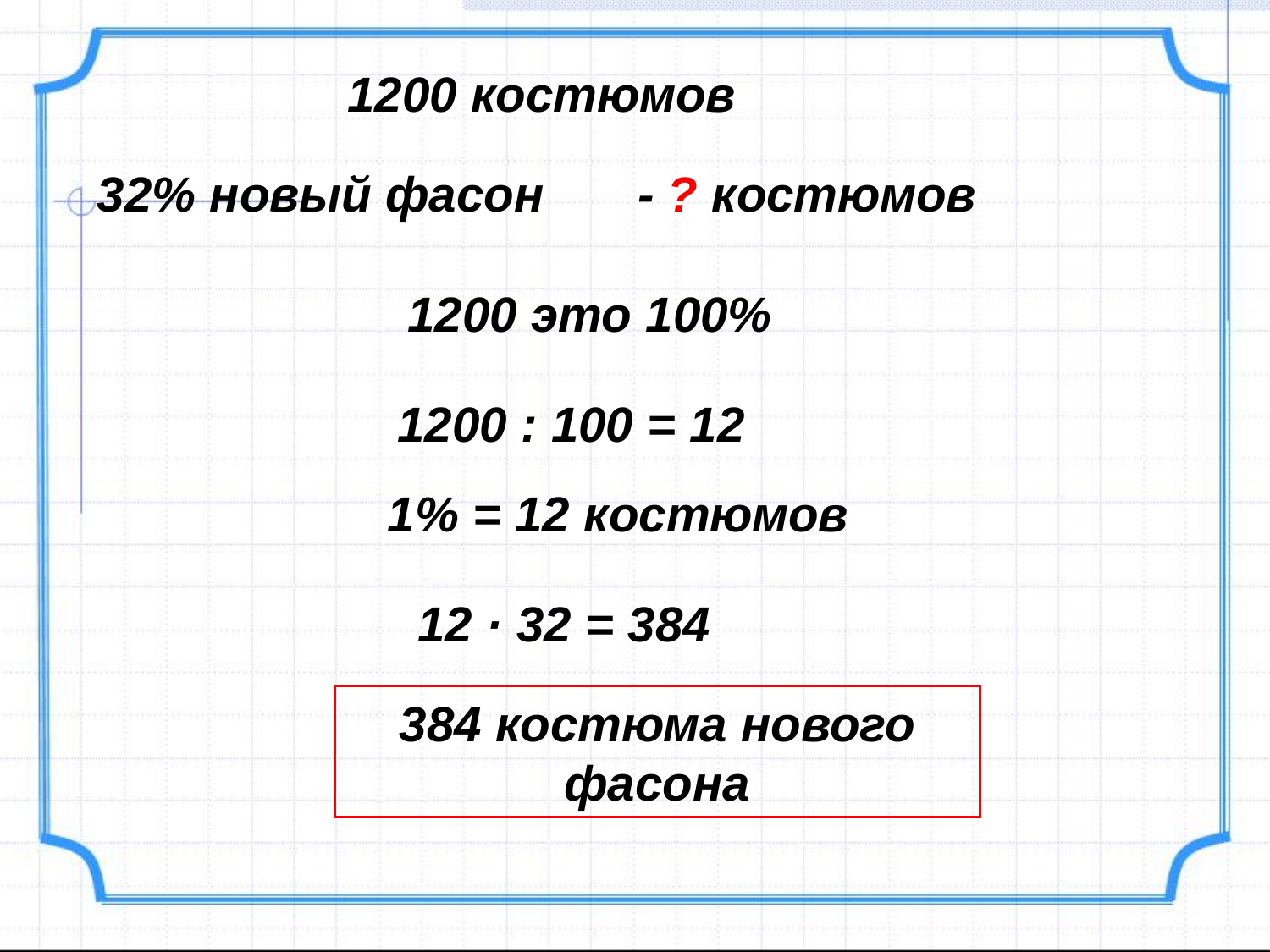

1200 костюмов
32% новый фасон
- ? костюмов
1200 это 100%
1200 : 100 = 12
1% = 12 костюмов
12 · 32 = 384
384 костюма нового фасона